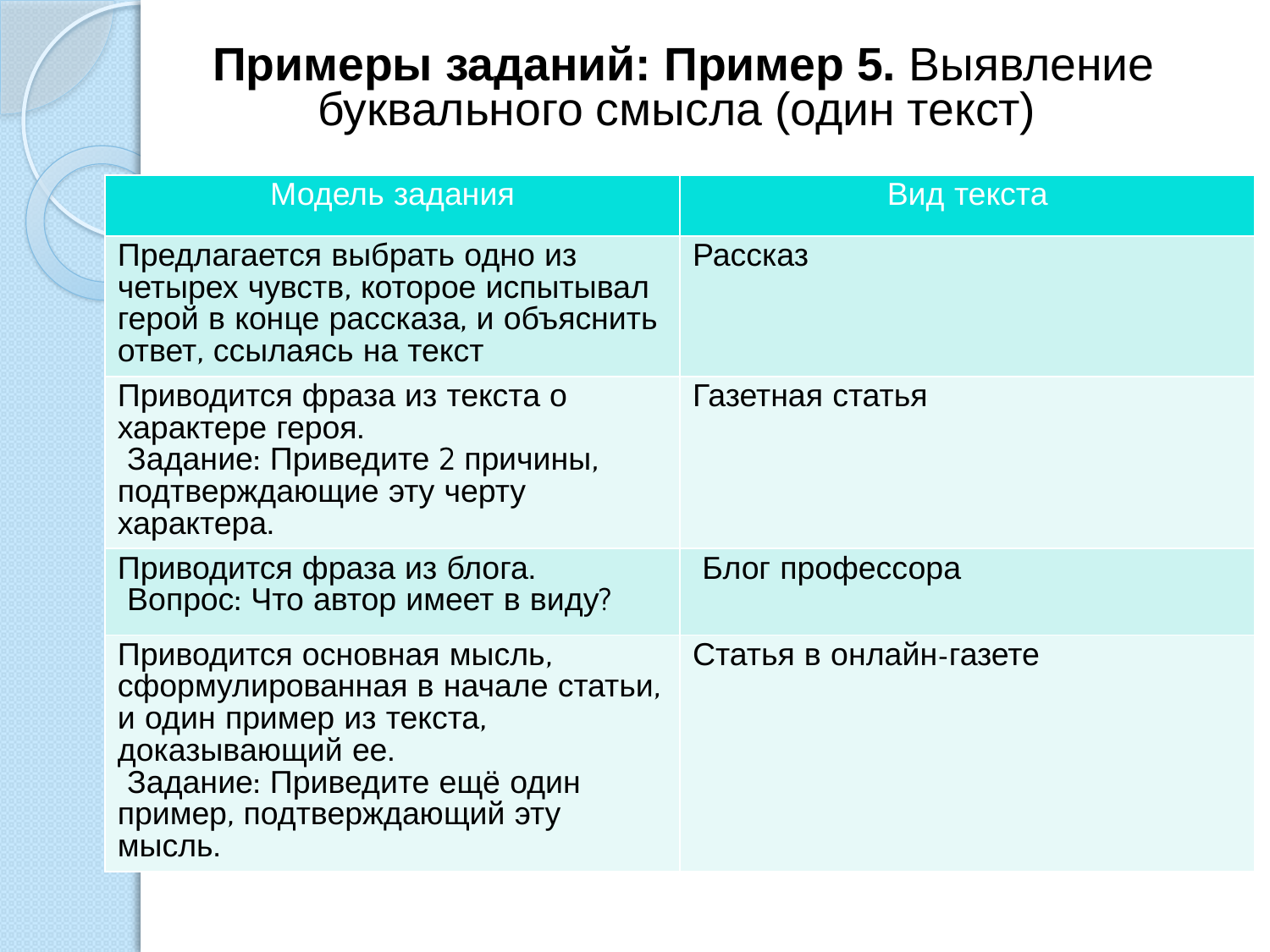

# Примеры заданий: Пример 5. Выявление буквального смысла (один текст)
| Модель задания | Вид текста |
| --- | --- |
| Предлагается выбрать одно из четырех чувств, которое испытывал герой в конце рассказа, и объяснить ответ, ссылаясь на текст | Рассказ |
| Приводится фраза из текста о характере героя.  Задание: Приведите 2 причины, подтверждающие эту черту характера. | Газетная статья |
| Приводится фраза из блога.  Вопрос: Что автор имеет в виду? | Блог профессора |
| Приводится основная мысль, сформулированная в начале статьи, и один пример из текста, доказывающий ее.  Задание: Приведите ещё один пример, подтверждающий эту мысль. | Статья в онлайн-газете |